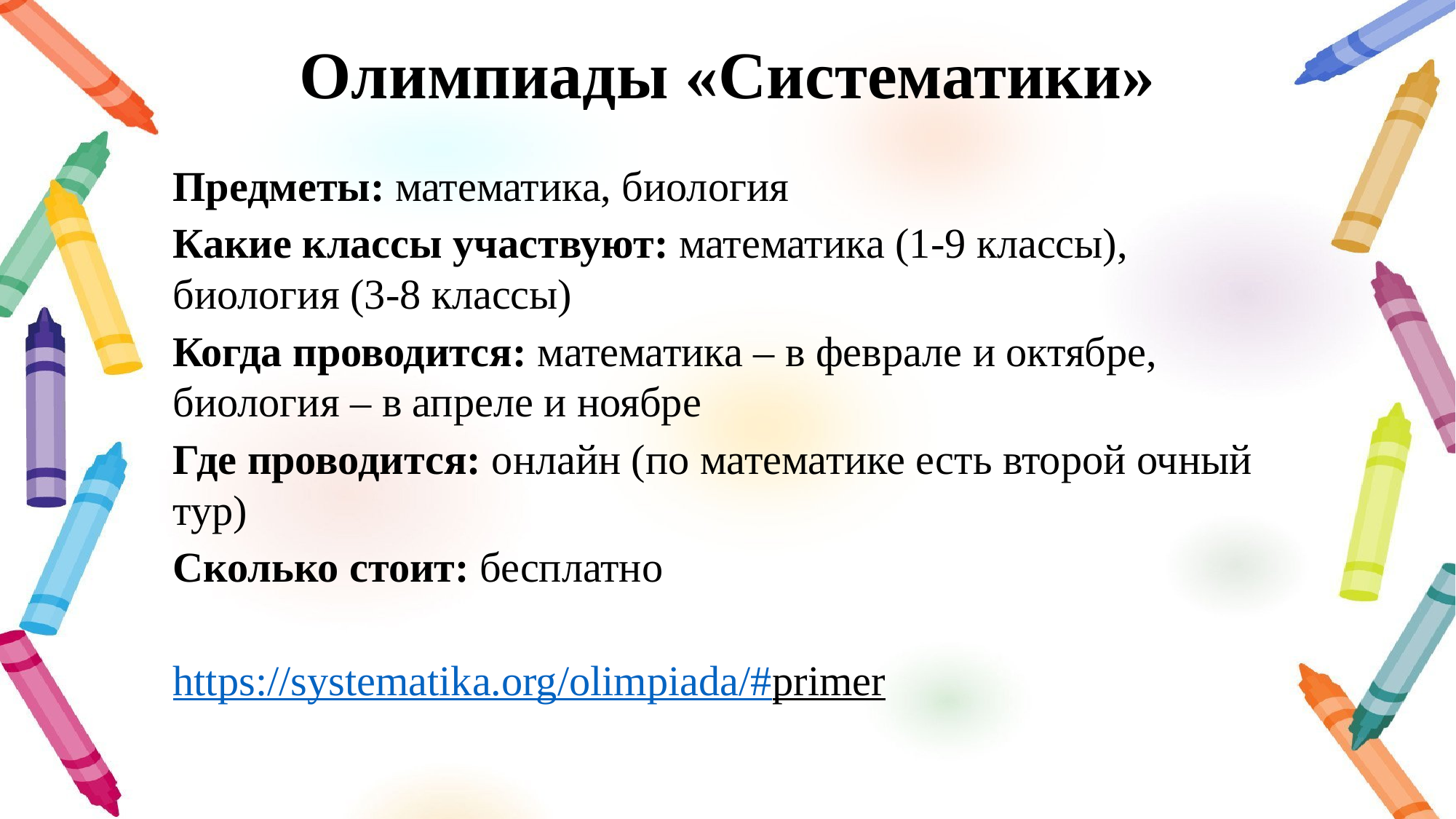

# Олимпиады «Систематики»
Предметы: математика, биология
Какие классы участвуют: математика (1-9 классы), биология (3-8 классы)
Когда проводится: математика – в феврале и октябре, биология – в апреле и ноябре
Где проводится: онлайн (по математике есть второй очный тур)
Сколько стоит: бесплатно

https://systematika.org/olimpiada/#primer